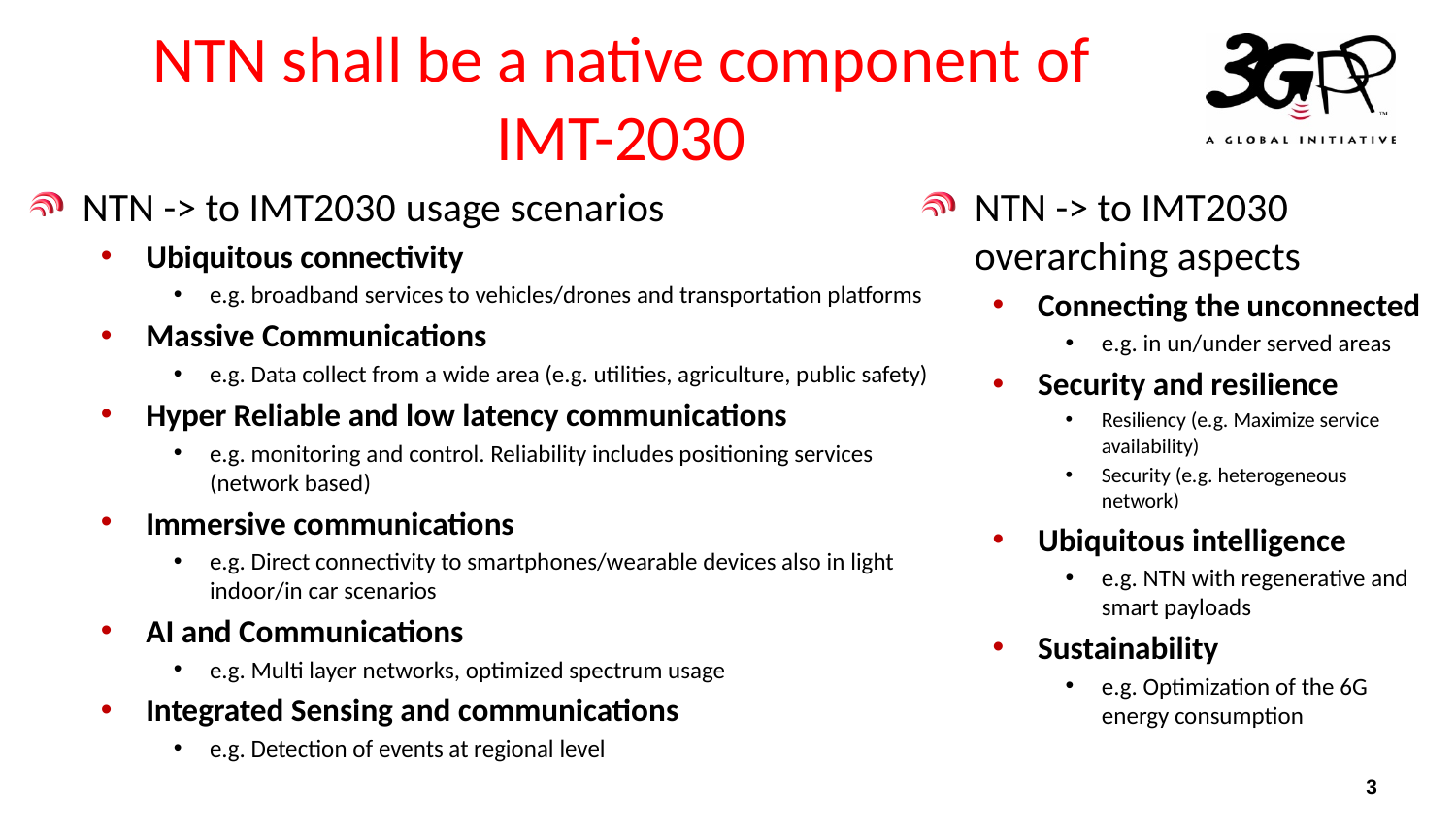

# NTN shall be a native component of IMT-2030
NTN -> to IMT2030 usage scenarios
Ubiquitous connectivity
e.g. broadband services to vehicles/drones and transportation platforms
Massive Communications
e.g. Data collect from a wide area (e.g. utilities, agriculture, public safety)
Hyper Reliable and low latency communications
e.g. monitoring and control. Reliability includes positioning services (network based)
Immersive communications
e.g. Direct connectivity to smartphones/wearable devices also in light indoor/in car scenarios
AI and Communications
e.g. Multi layer networks, optimized spectrum usage
Integrated Sensing and communications
e.g. Detection of events at regional level
NTN -> to IMT2030 overarching aspects
Connecting the unconnected
e.g. in un/under served areas
Security and resilience
Resiliency (e.g. Maximize service availability)
Security (e.g. heterogeneous network)
Ubiquitous intelligence
e.g. NTN with regenerative and smart payloads
Sustainability
e.g. Optimization of the 6G energy consumption